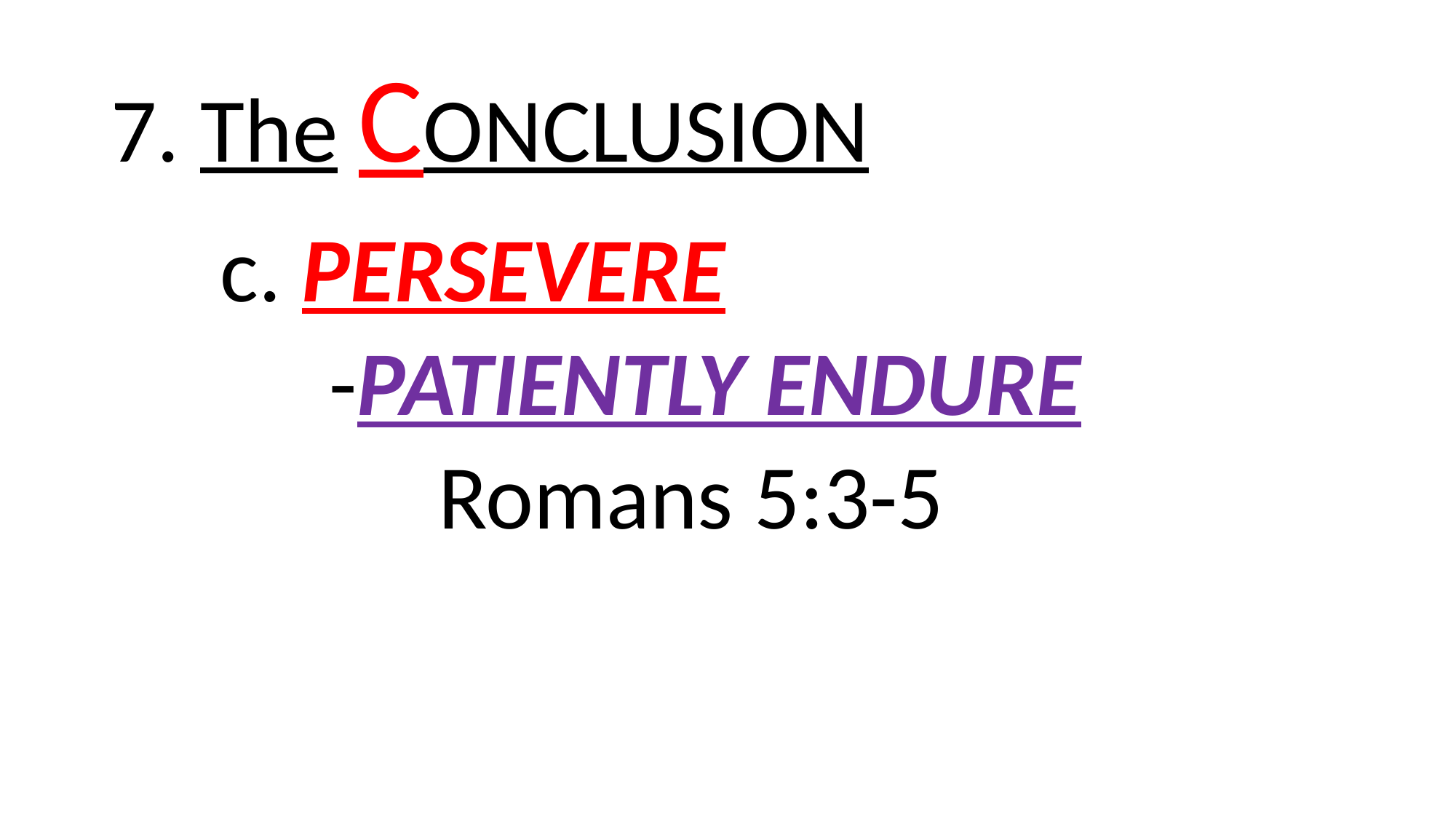

# 7. The CONCLUSION
	c. PERSEVERE
		-PATIENTLY ENDURE
			Romans 5:3-5